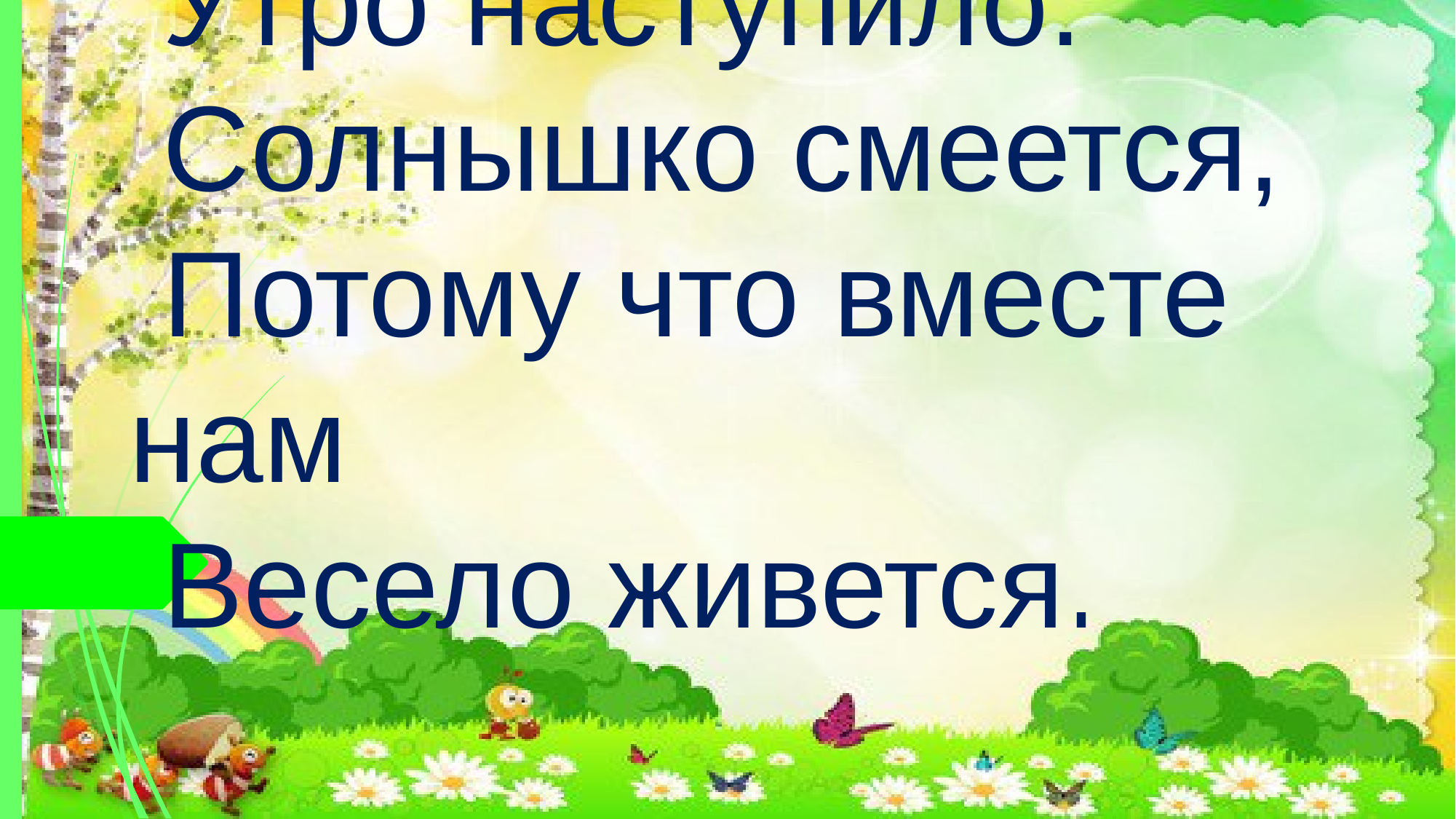

# Утро наступило. Солнышко смеется, Потому что вместе нам Весело живется.